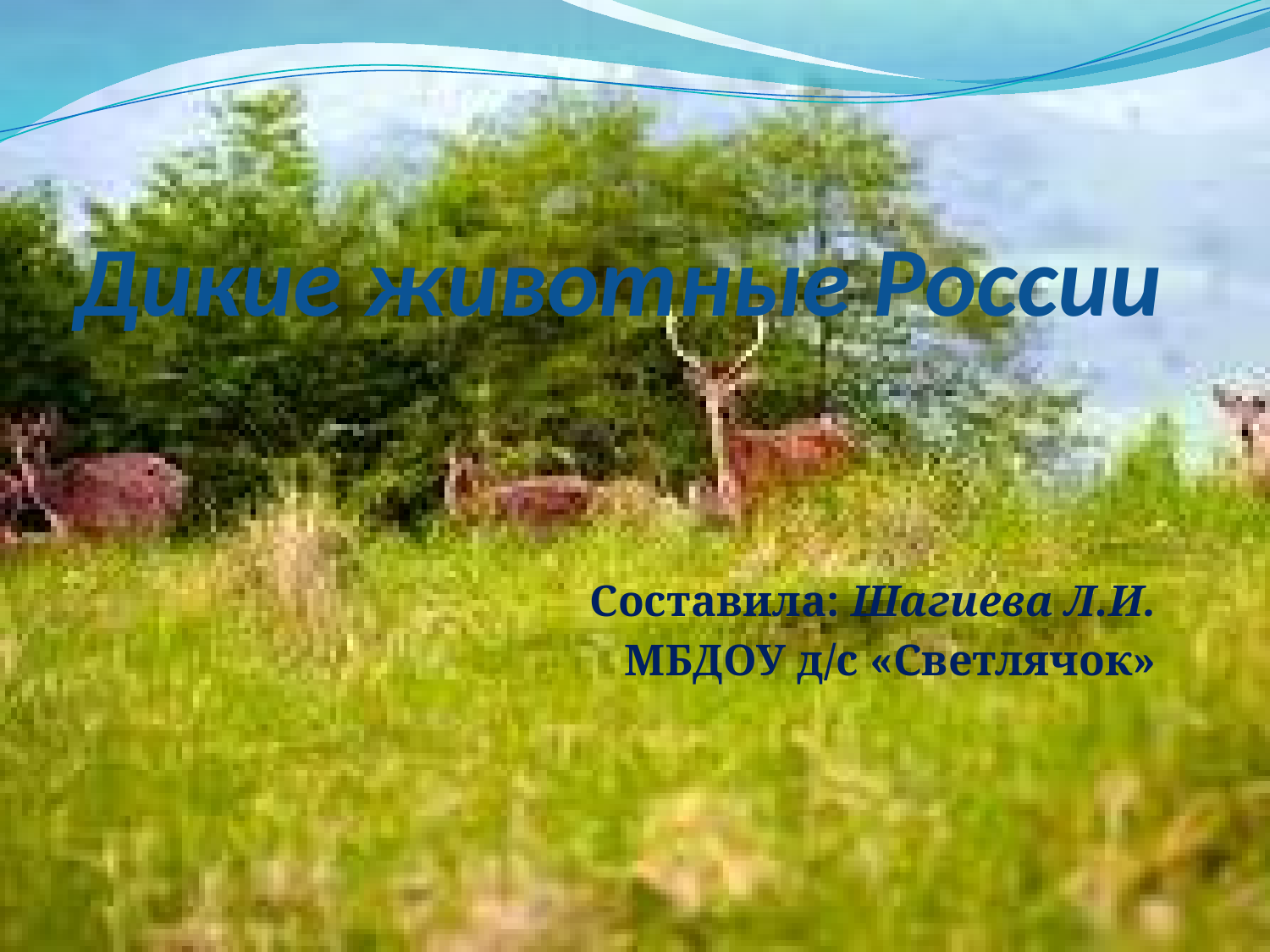

# Дикие животные России

Составила: Шагиева Л.И.
                    МБДОУ д/с «Светлячок»